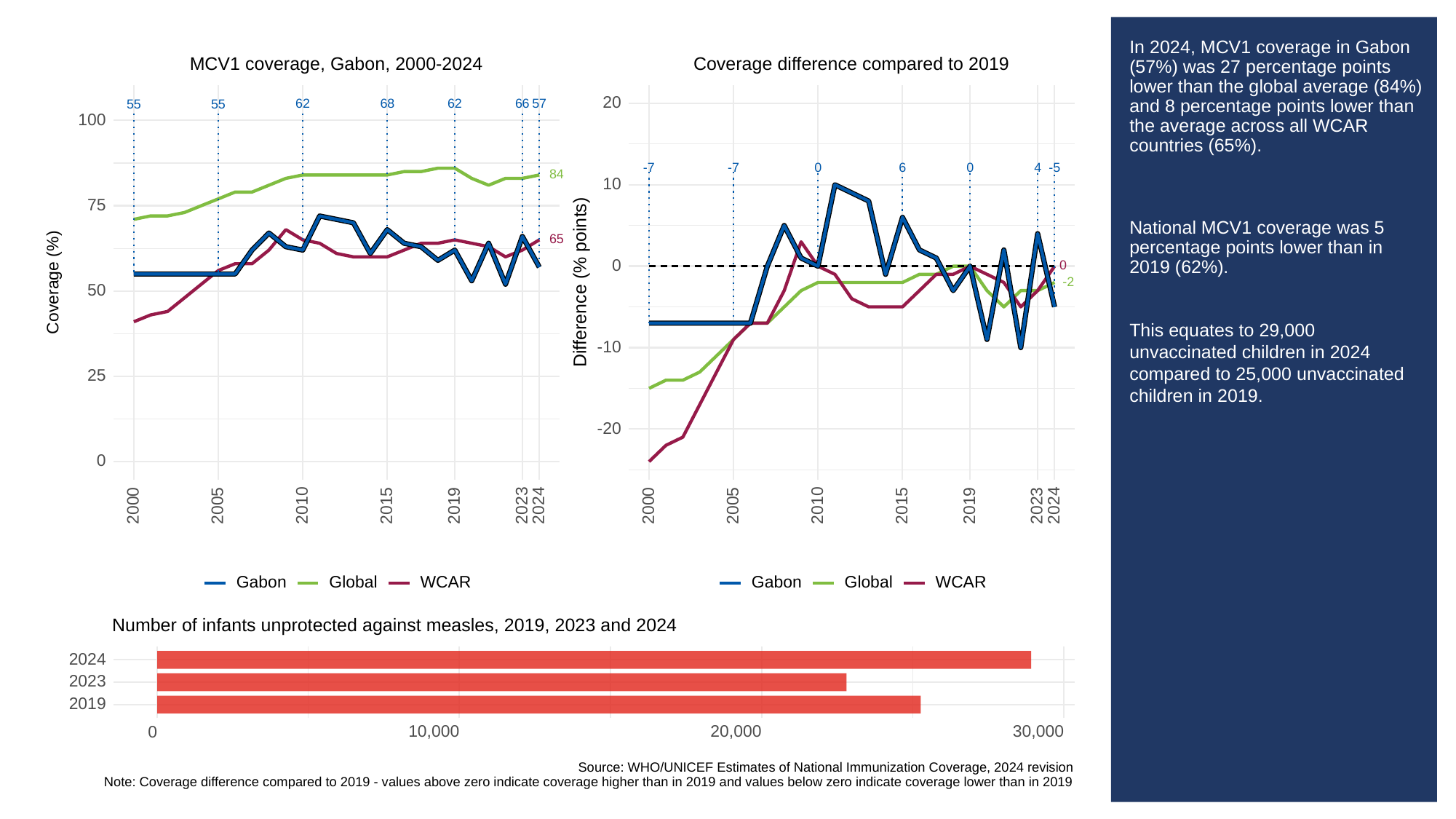

# In 2024, MCV1 coverage in Gabon (57%) was 27 percentage points lower than the global average (84%) and 8 percentage points lower than the average across all WCAR countries (65%).

National MCV1 coverage was 5 percentage points lower than in 2019 (62%).

This equates to 29,000 unvaccinated children in 2024 compared to 25,000 unvaccinated children in 2019.

MCV1 coverage, Gabon, 2000-2024
Coverage difference compared to 2019

20
62
68
62
66
57
55
55

100

0
6
0
-5
4
-7
-7

84

10

75

65

0
0

Difference (% points)
Coverage (%)
-2
50

-10

25

-20

0

2023
2023
2000
2005
2010
2015
2019
2024
2000
2005
2010
2015
2019
2024
Gabon
Global
WCAR
Gabon
Global
WCAR

Number of infants unprotected against measles, 2019, 2023 and 2024

2024

2023

2019

10,000
20,000
30,000
0
Source: WHO/UNICEF Estimates of National Immunization Coverage, 2024 revision
Note: Coverage difference compared to 2019 - values above zero indicate coverage higher than in 2019 and values below zero indicate coverage lower than in 2019